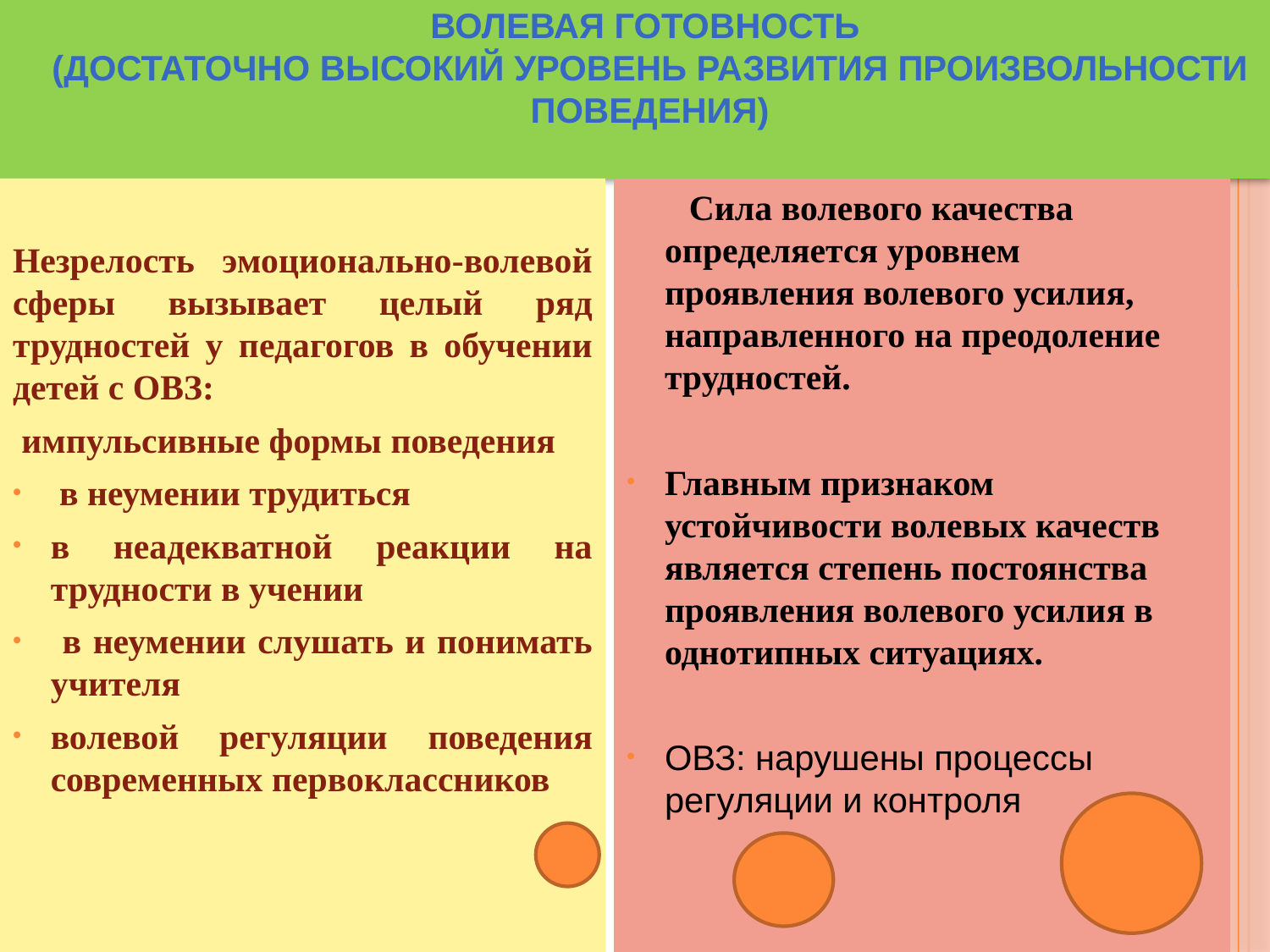

# Волевая готовность (достаточно высокий уровень развития произвольности поведения)

Незрелость эмоционально-волевой сферы вызывает целый ряд трудностей у педагогов в обучении детей с ОВЗ:
 импульсивные формы поведения
 в неумении трудиться
в неадекватной реакции на трудности в учении
 в неумении слушать и понимать учителя
волевой регуляции поведения современных первоклассников

       Сила волевого качества определяется уровнем проявления волевого усилия, направленного на преодоление трудностей.

Главным признаком устойчивости волевых качеств является степень постоянства проявления волевого усилия в однотипных ситуациях.

ОВЗ: нарушены процессы регуляции и контроля